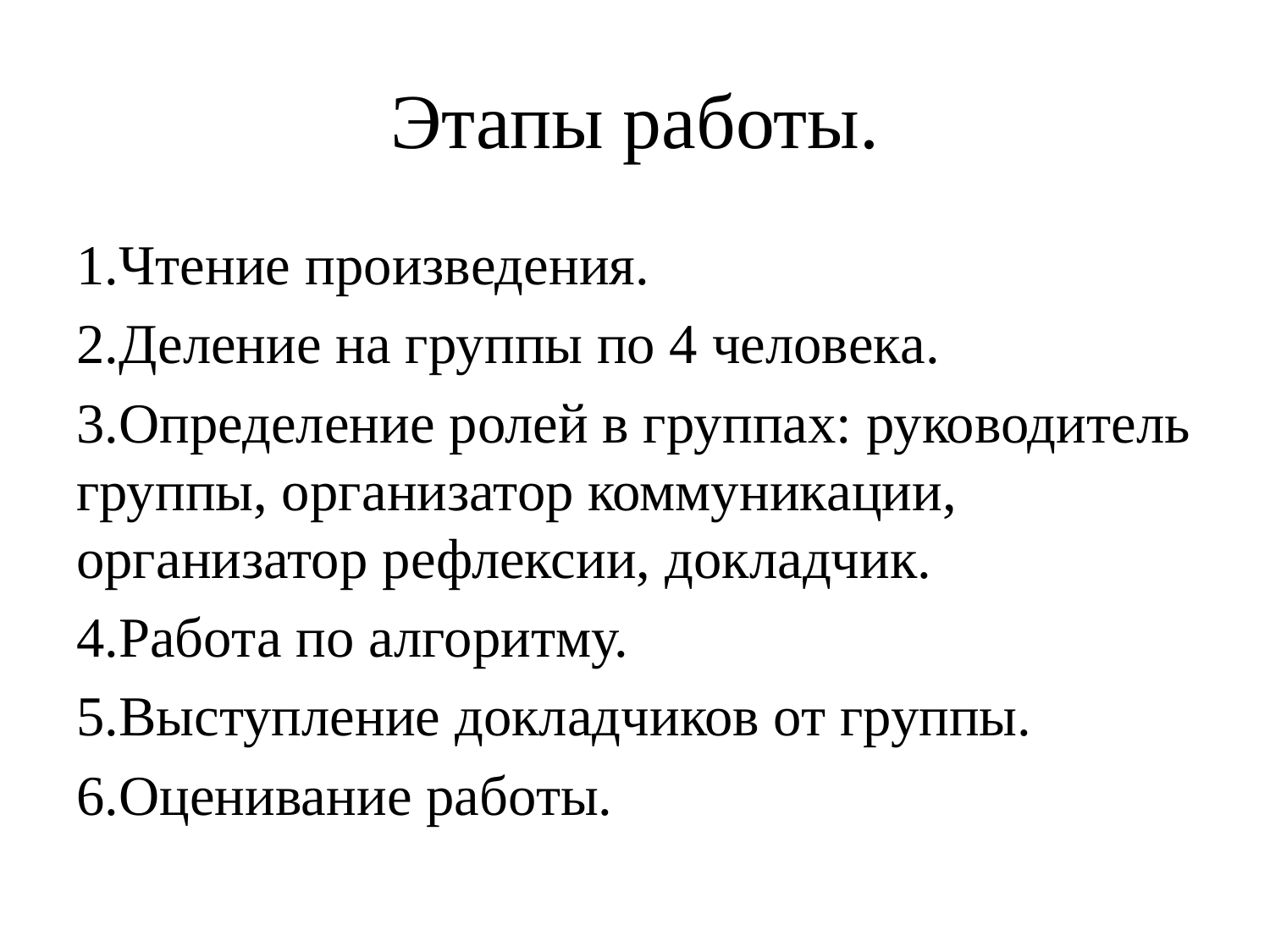

# Этапы работы.
1.Чтение произведения.
2.Деление на группы по 4 человека.
3.Определение ролей в группах: руководитель группы, организатор коммуникации, организатор рефлексии, докладчик.
4.Работа по алгоритму.
5.Выступление докладчиков от группы.
6.Оценивание работы.